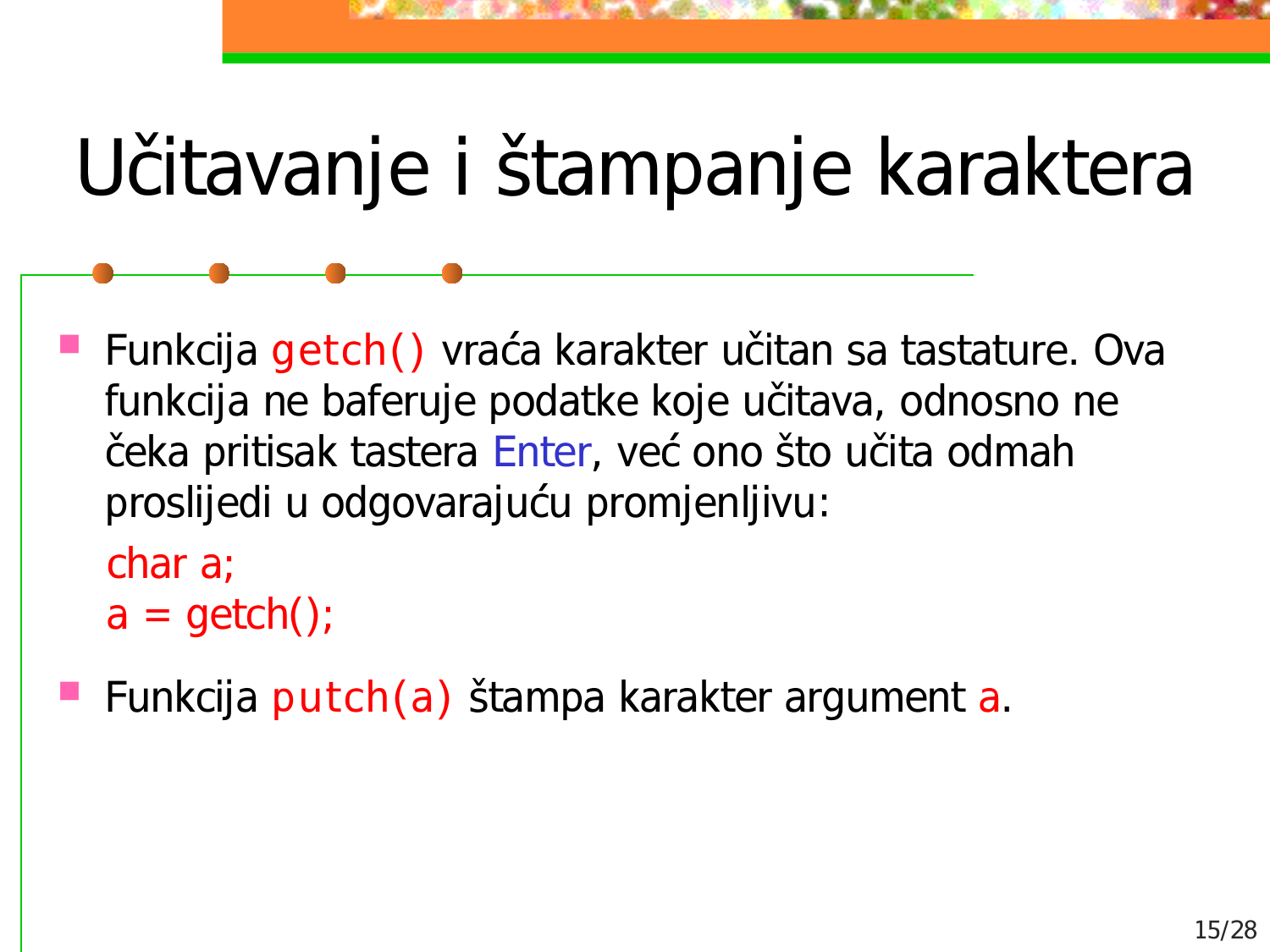

# Učitavanje i štampanje karaktera
Funkcija getch() vraća karakter učitan sa tastature. Ova funkcija ne baferuje podatke koje učitava, odnosno ne čeka pritisak tastera Enter, već ono što učita odmah proslijedi u odgovarajuću promjenljivu:
char a;
a = getch();
Funkcija putch(a) štampa karakter argument a.
15/28